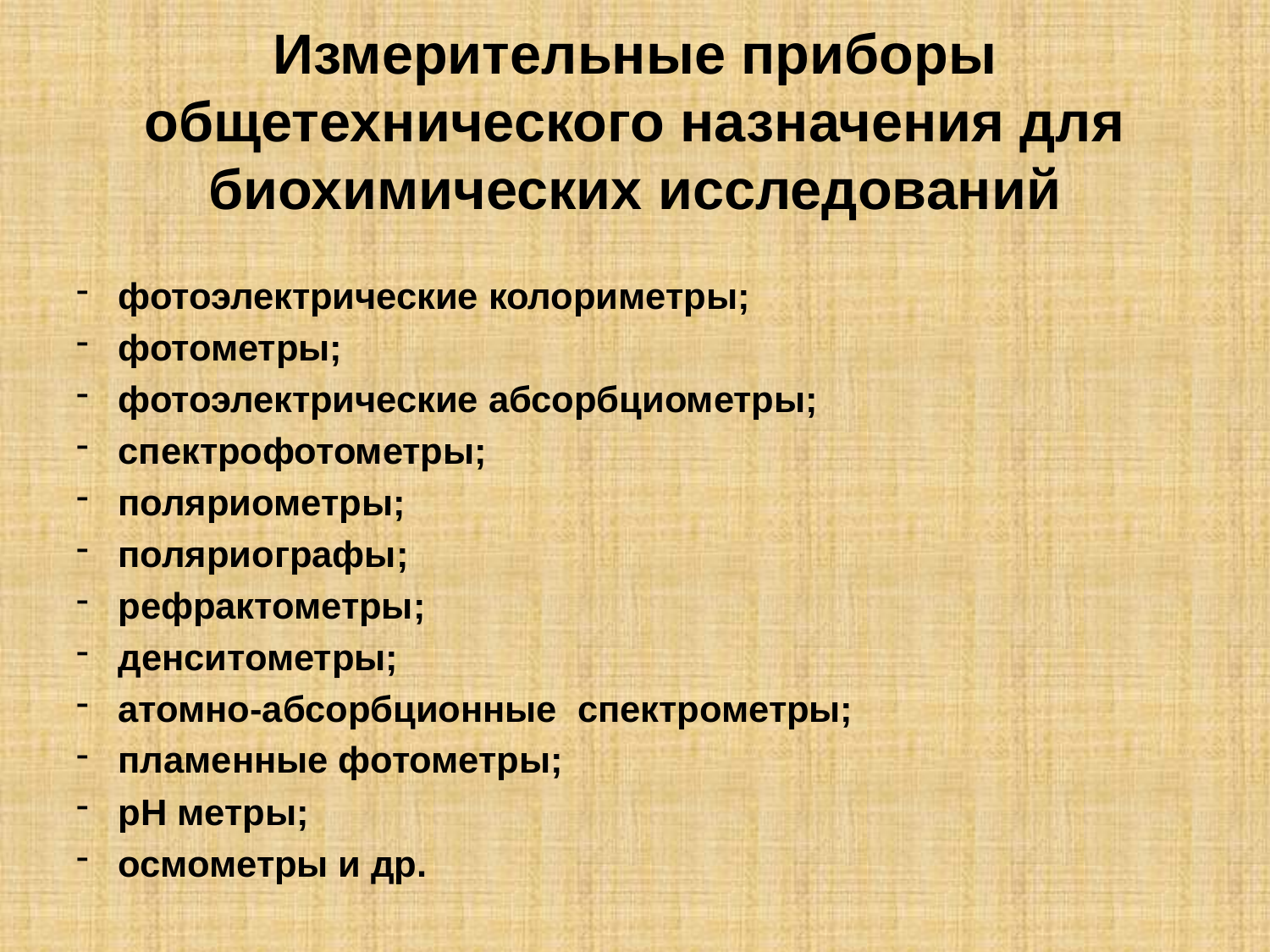

# Измерительные приборы общетехнического назначения для биохимических исследований
фотоэлектрические колориметры;
фотометры;
фотоэлектрические абсорбциометры;
спектрофотометры;
поляриометры;
поляриографы;
рефрактометры;
денситометры;
атомно-абсорбционные  спектрометры;
пламенные фотометры;
рН метры;
осмометры и др.